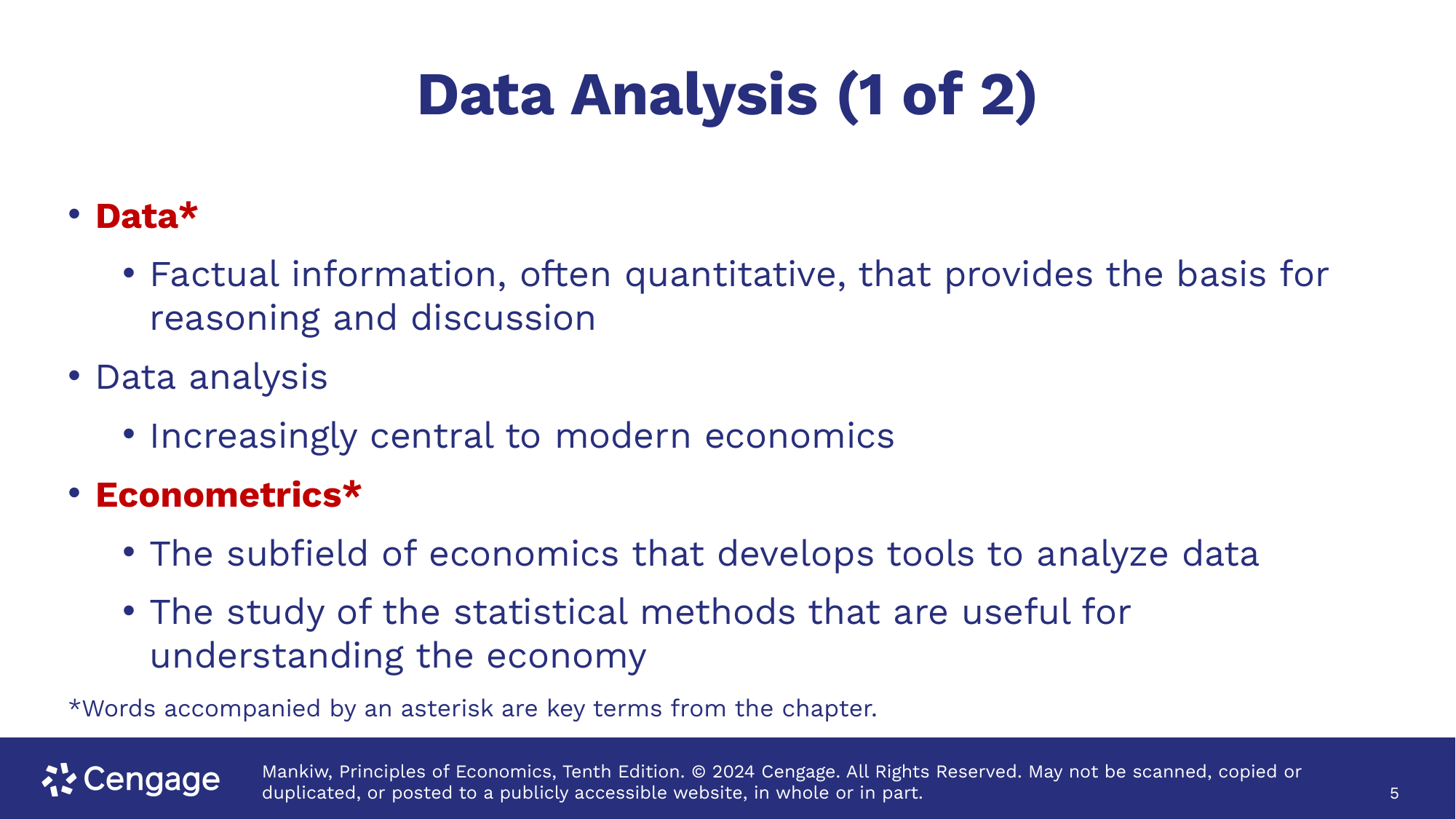

# Data Analysis (1 of 2)
Data*
Factual information, often quantitative, that provides the basis for reasoning and discussion
Data analysis
Increasingly central to modern economics
Econometrics*
The subfield of economics that develops tools to analyze data
The study of the statistical methods that are useful for understanding the economy
*Words accompanied by an asterisk are key terms from the chapter.